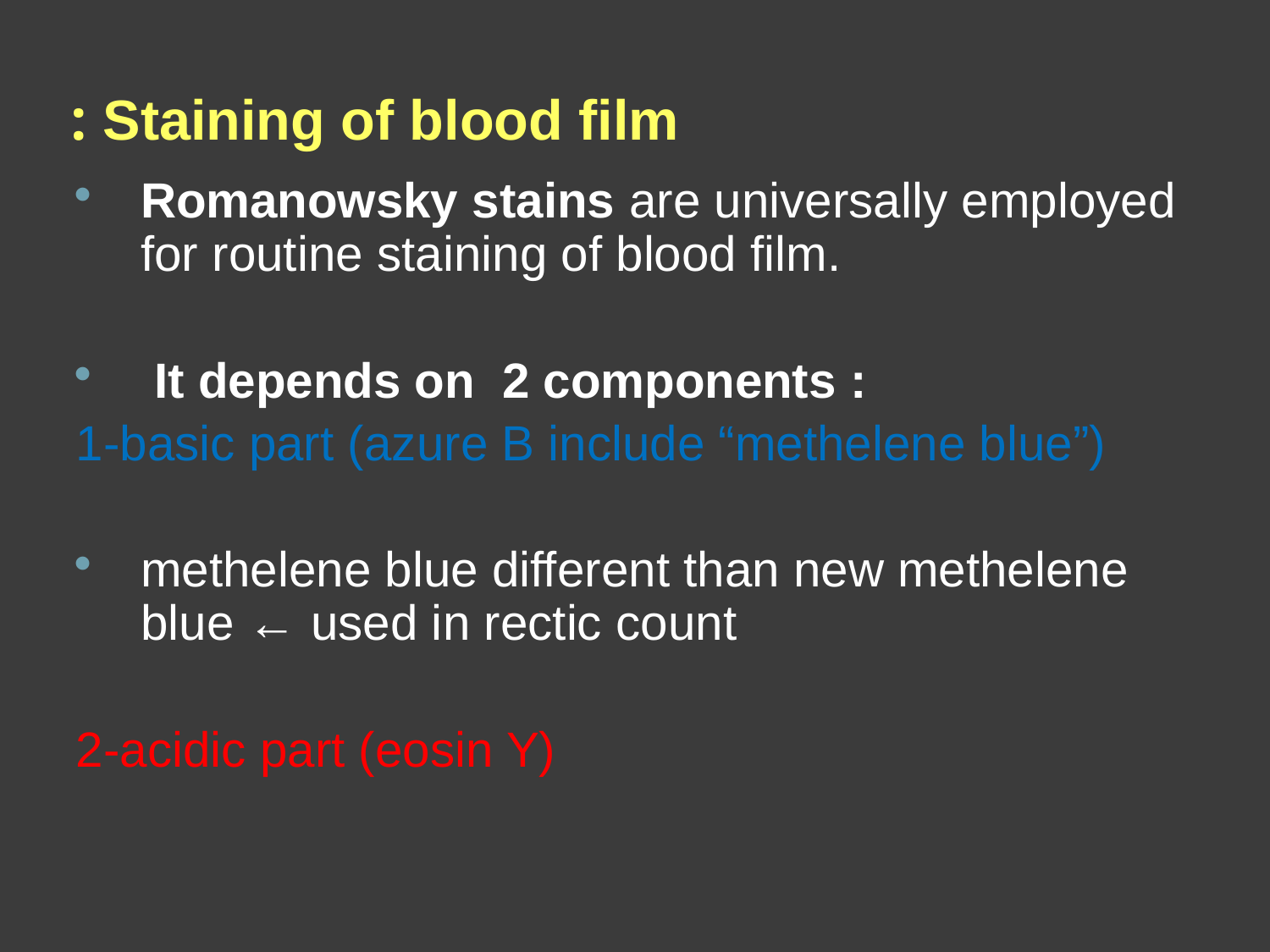

# Staining of blood film :
Romanowsky stains are universally employed for routine staining of blood film.

 It depends on  2 components :
1-basic part (azure B include “methelene blue”)

methelene blue different than new methelene blue ← used in rectic count

2-acidic part (eosin Y)